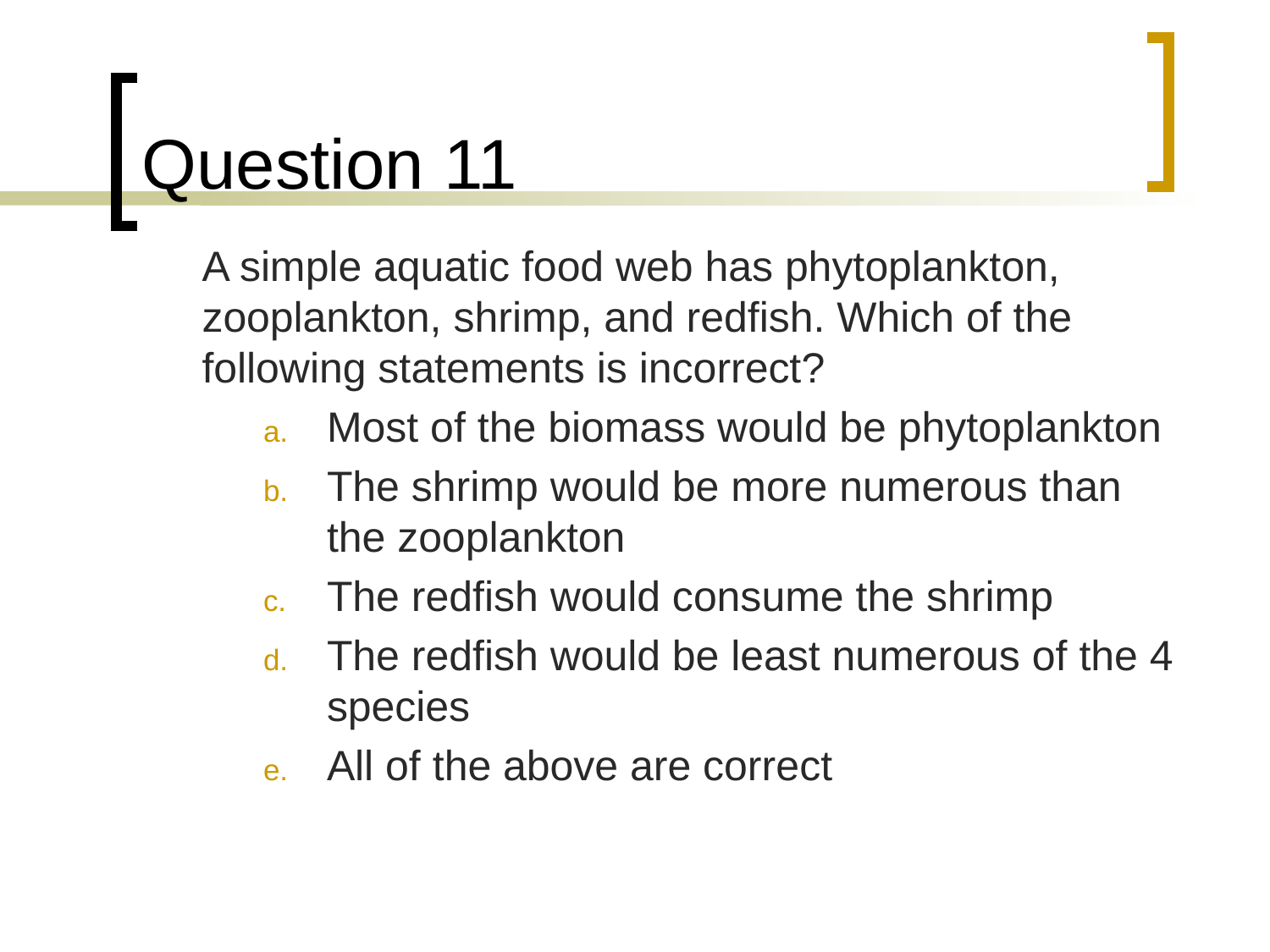

# Question 11
	A simple aquatic food web has phytoplankton, zooplankton, shrimp, and redfish. Which of the following statements is incorrect?
Most of the biomass would be phytoplankton
The shrimp would be more numerous than the zooplankton
The redfish would consume the shrimp
The redfish would be least numerous of the 4 species
All of the above are correct